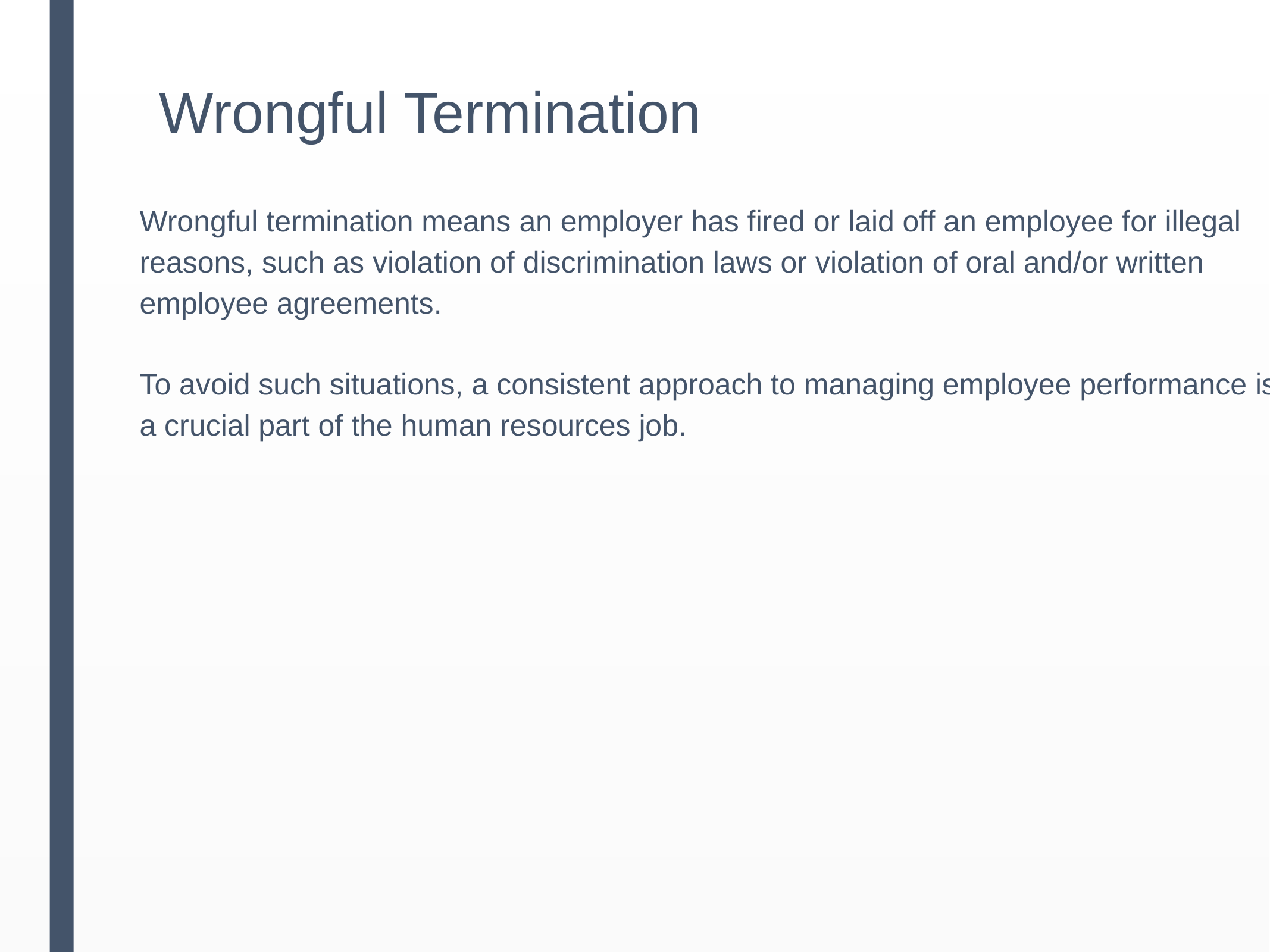

# Wrongful Termination
Wrongful termination means an employer has fired or laid off an employee for illegal reasons, such as violation of discrimination laws or violation of oral and/or written employee agreements.

To avoid such situations, a consistent approach to managing employee performance is a crucial part of the human resources job.